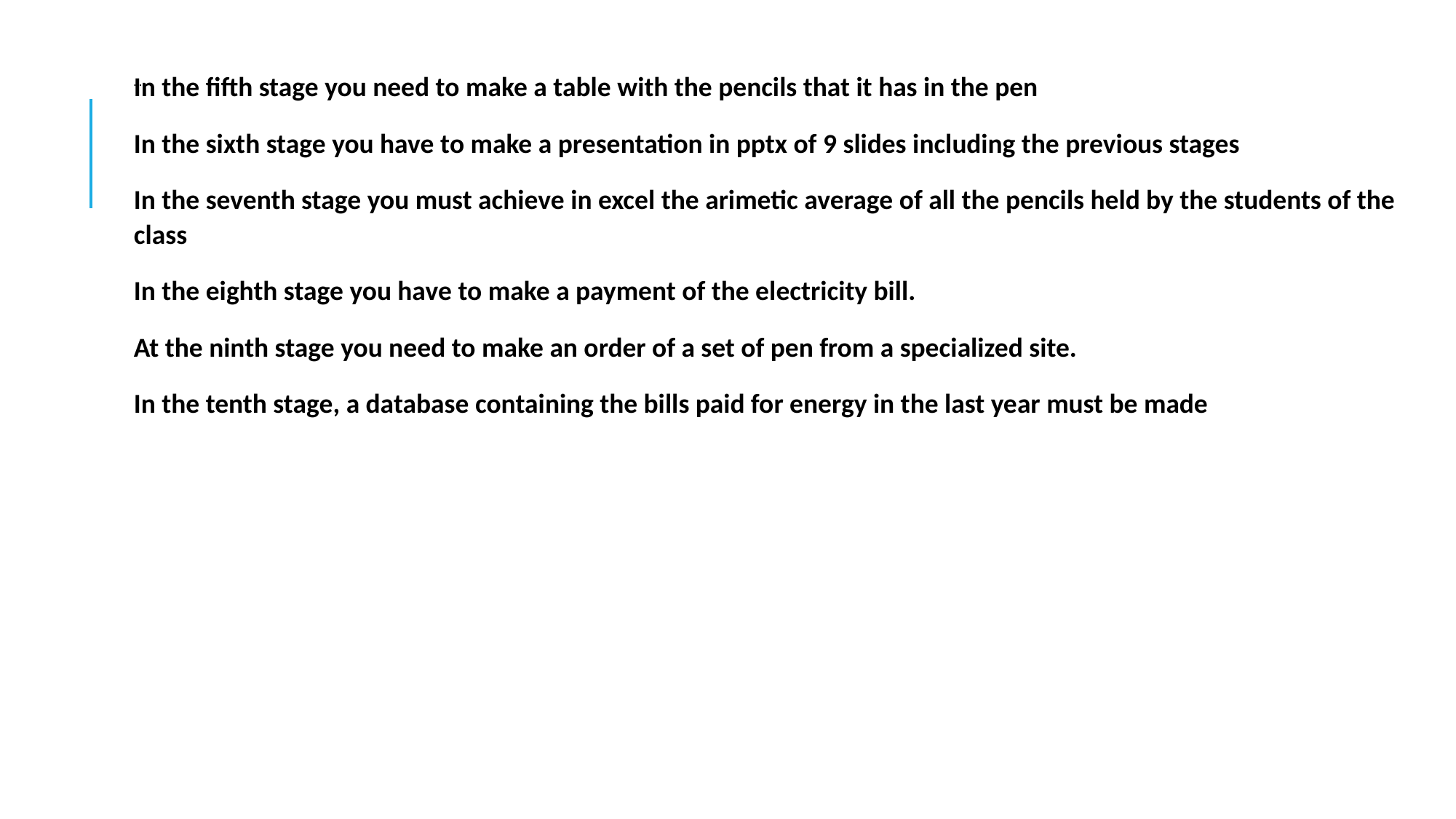

In the fifth stage you need to make a table with the pencils that it has in the pen
In the sixth stage you have to make a presentation in pptx of 9 slides including the previous stages
In the seventh stage you must achieve in excel the arimetic average of all the pencils held by the students of the class
In the eighth stage you have to make a payment of the electricity bill.
At the ninth stage you need to make an order of a set of pen from a specialized site.
In the tenth stage, a database containing the bills paid for energy in the last year must be made

# ...